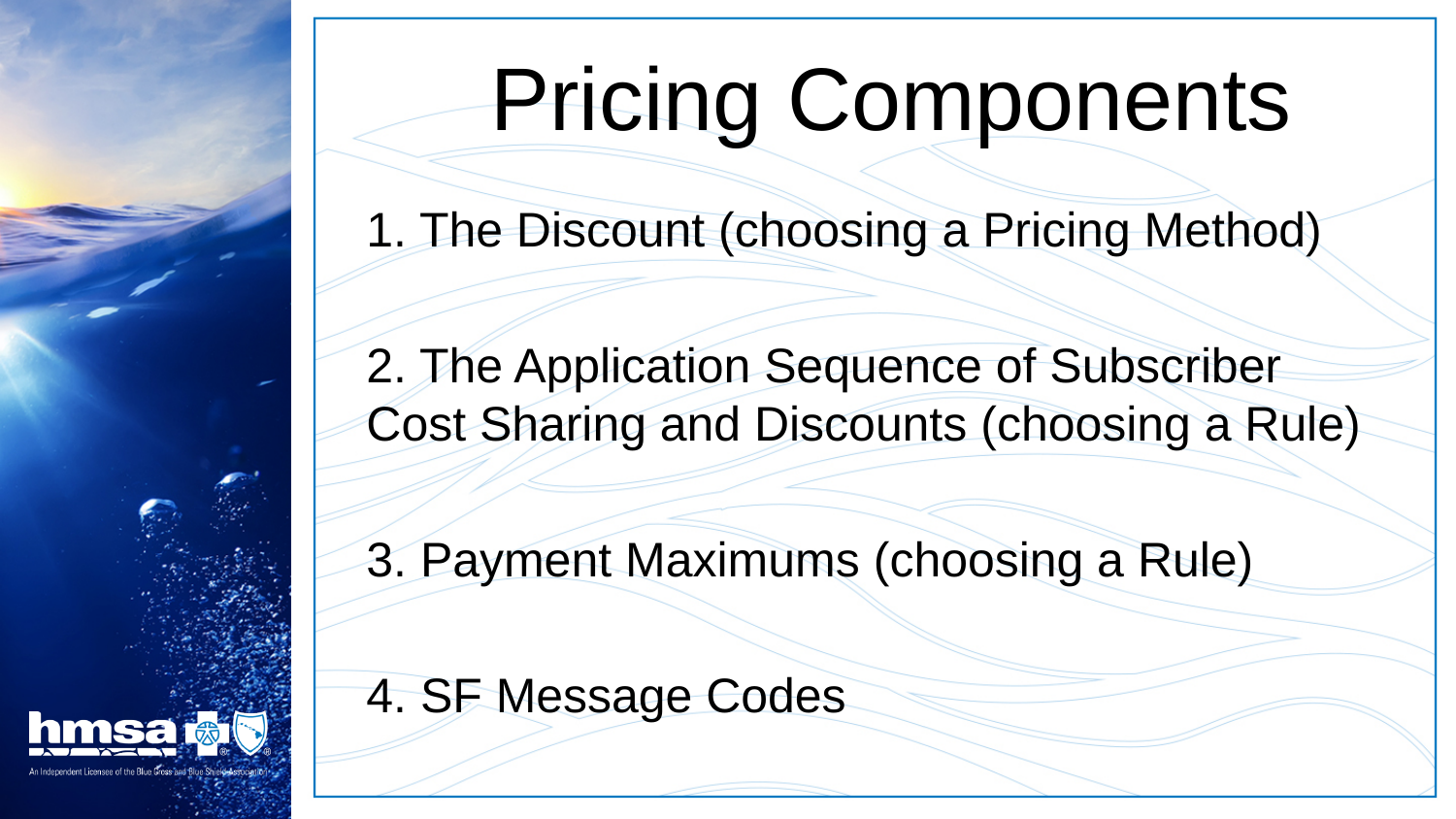

# Pricing Components
1. The Discount (choosing a Pricing Method)

2. The Application Sequence of Subscriber Cost Sharing and Discounts (choosing a Rule)

3. Payment Maximums (choosing a Rule)

4. SF Message Codes